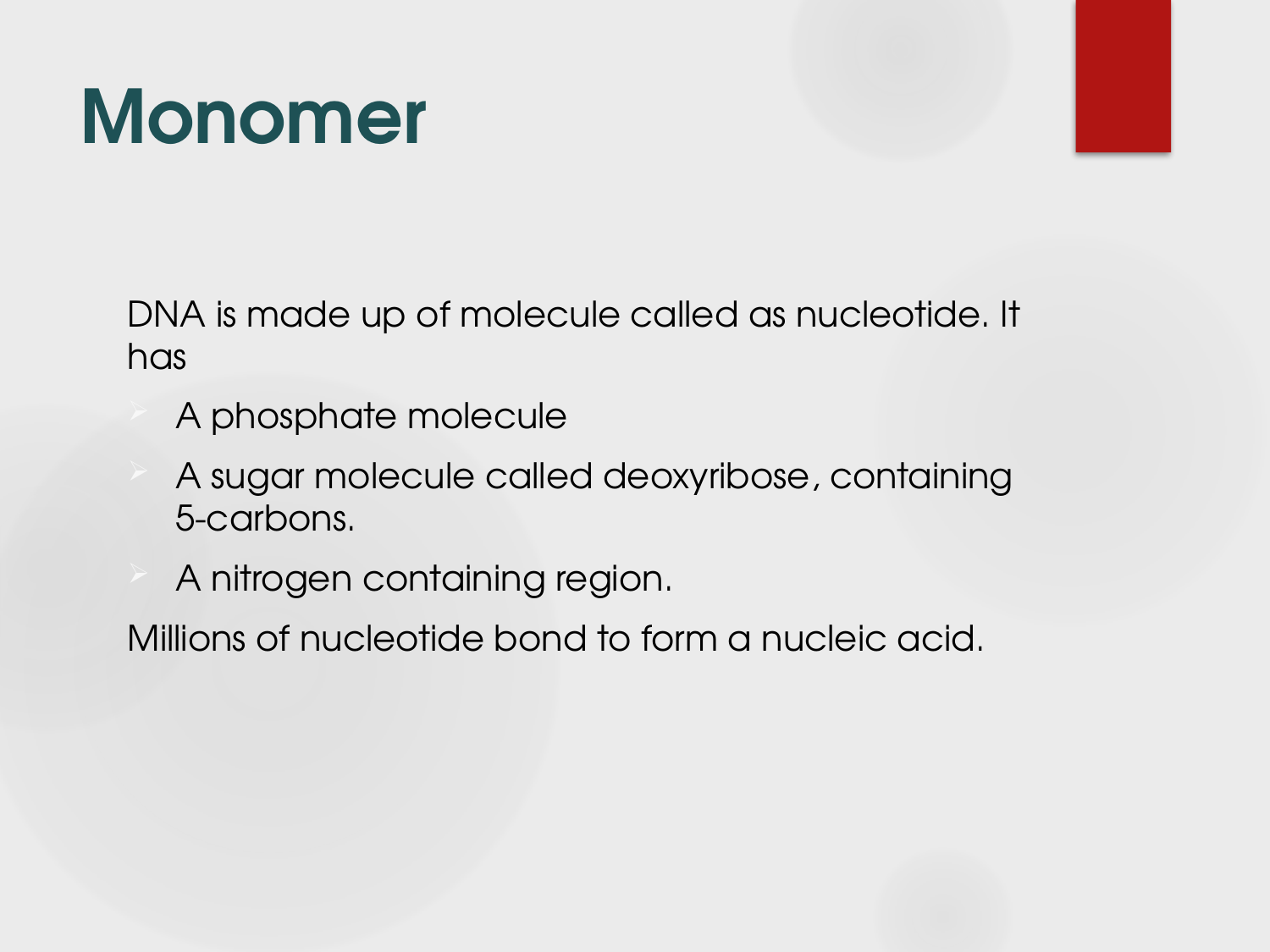

# Monomer
DNA is made up of molecule called as nucleotide. It has
A phosphate molecule
A sugar molecule called deoxyribose, containing 5-carbons.
A nitrogen containing region.
Millions of nucleotide bond to form a nucleic acid.